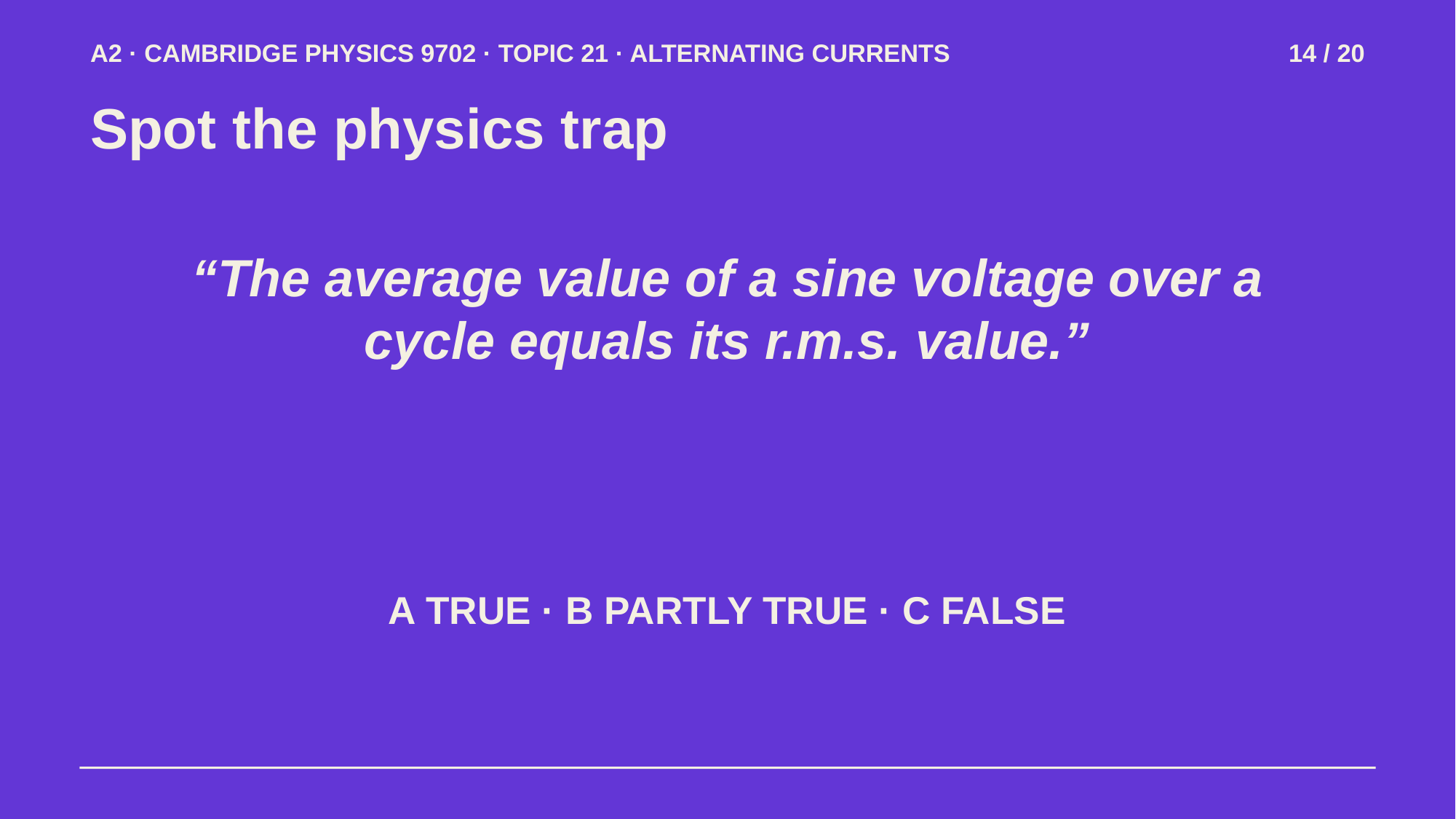

A2 · CAMBRIDGE PHYSICS 9702 · TOPIC 21 · ALTERNATING CURRENTS
14 / 20
Spot the physics trap
“The average value of a sine voltage over a cycle equals its r.m.s. value.”
A TRUE · B PARTLY TRUE · C FALSE